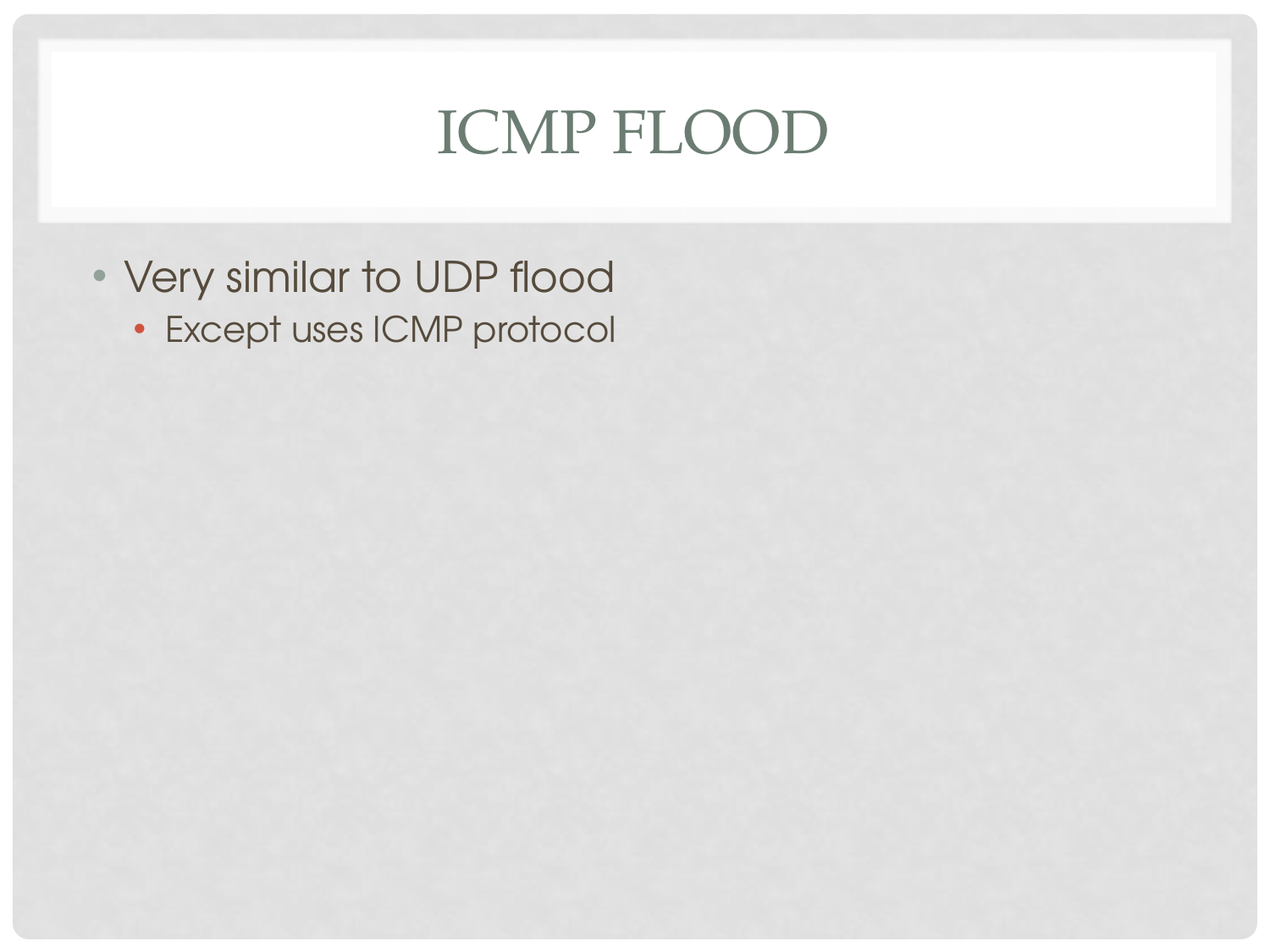

# Icmp flood
Very similar to UDP flood
Except uses ICMP protocol